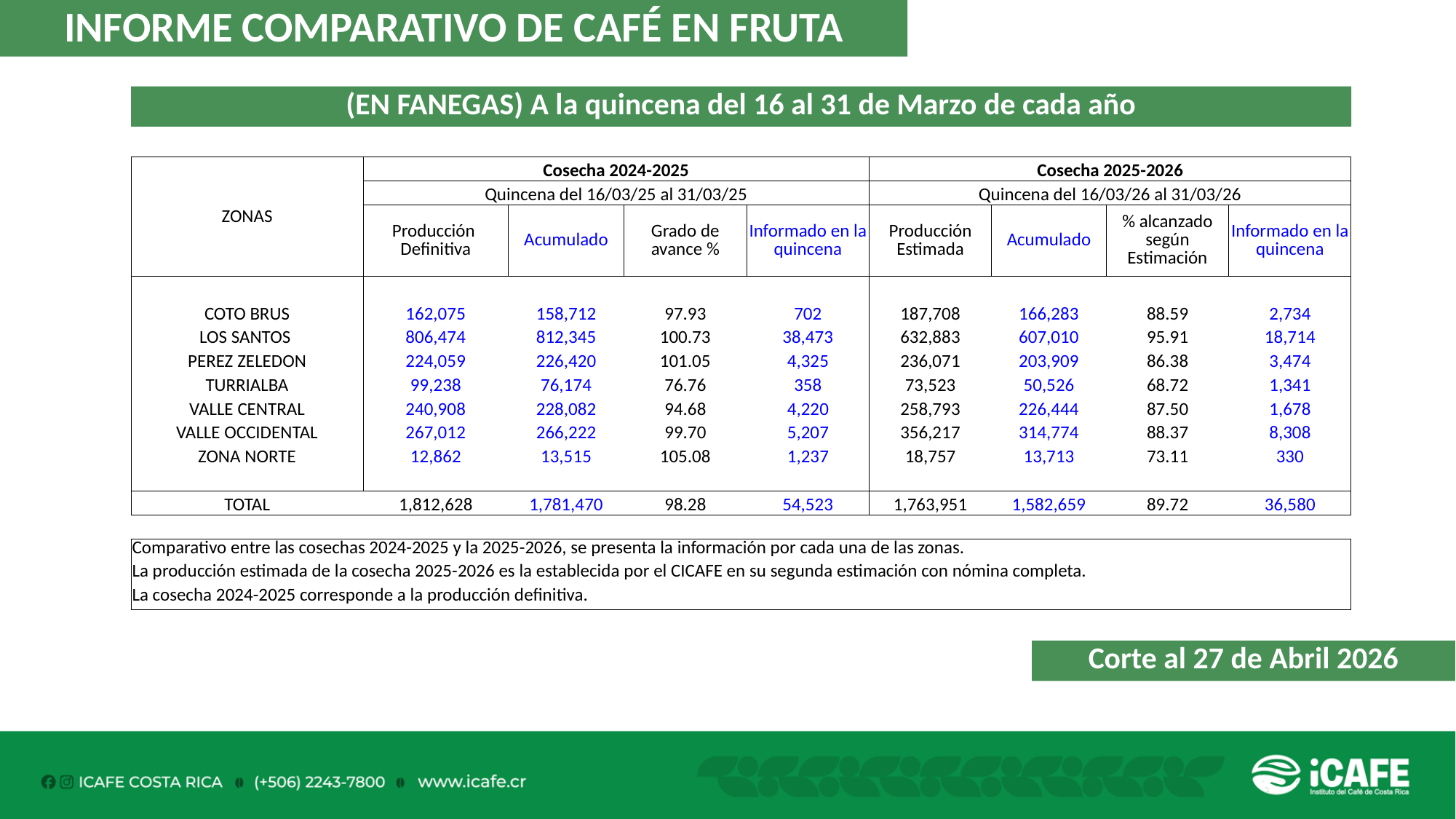

INFORME COMPARATIVO DE CAFÉ EN FRUTA

(EN FANEGAS) A la quincena del 16 al 31 de Marzo de cada año

| ZONAS | Cosecha 2024-2025 |  |  |  | Cosecha 2025-2026 |  |  |  |
| --- | --- | --- | --- | --- | --- | --- | --- | --- |
|  | Quincena del 16/03/25 al 31/03/25 |  |  |  | Quincena del 16/03/26 al 31/03/26 |  |  |  |
|  | Producción Definitiva | Acumulado | Grado de avance % | Informado en la quincena | Producción Estimada | Acumulado | % alcanzado según Estimación | Informado en la quincena |
|  |  |  |  |  |  |  |  |  |
| COTO BRUS | 162,075 | 158,712 | 97.93 | 702 | 187,708 | 166,283 | 88.59 | 2,734 |
| LOS SANTOS | 806,474 | 812,345 | 100.73 | 38,473 | 632,883 | 607,010 | 95.91 | 18,714 |
| PEREZ ZELEDON | 224,059 | 226,420 | 101.05 | 4,325 | 236,071 | 203,909 | 86.38 | 3,474 |
| TURRIALBA | 99,238 | 76,174 | 76.76 | 358 | 73,523 | 50,526 | 68.72 | 1,341 |
| VALLE CENTRAL | 240,908 | 228,082 | 94.68 | 4,220 | 258,793 | 226,444 | 87.50 | 1,678 |
| VALLE OCCIDENTAL | 267,012 | 266,222 | 99.70 | 5,207 | 356,217 | 314,774 | 88.37 | 8,308 |
| ZONA NORTE | 12,862 | 13,515 | 105.08 | 1,237 | 18,757 | 13,713 | 73.11 | 330 |
|  |  |  |  |  |  |  |  |  |
| TOTAL | 1,812,628 | 1,781,470 | 98.28 | 54,523 | 1,763,951 | 1,582,659 | 89.72 | 36,580 |
|  |  |  |  |  |  |  |  |  |
| Comparativo entre las cosechas 2024-2025 y la 2025-2026, se presenta la información por cada una de las zonas. |  |  |  |  |  |  |  |  |
| La producción estimada de la cosecha 2025-2026 es la establecida por el CICAFE en su segunda estimación con nómina completa. |  |  |  |  |  |  |  |  |
| La cosecha 2024-2025 corresponde a la producción definitiva. |  |  |  |  |  |  |  |  |

Corte al 27 de Abril 2026